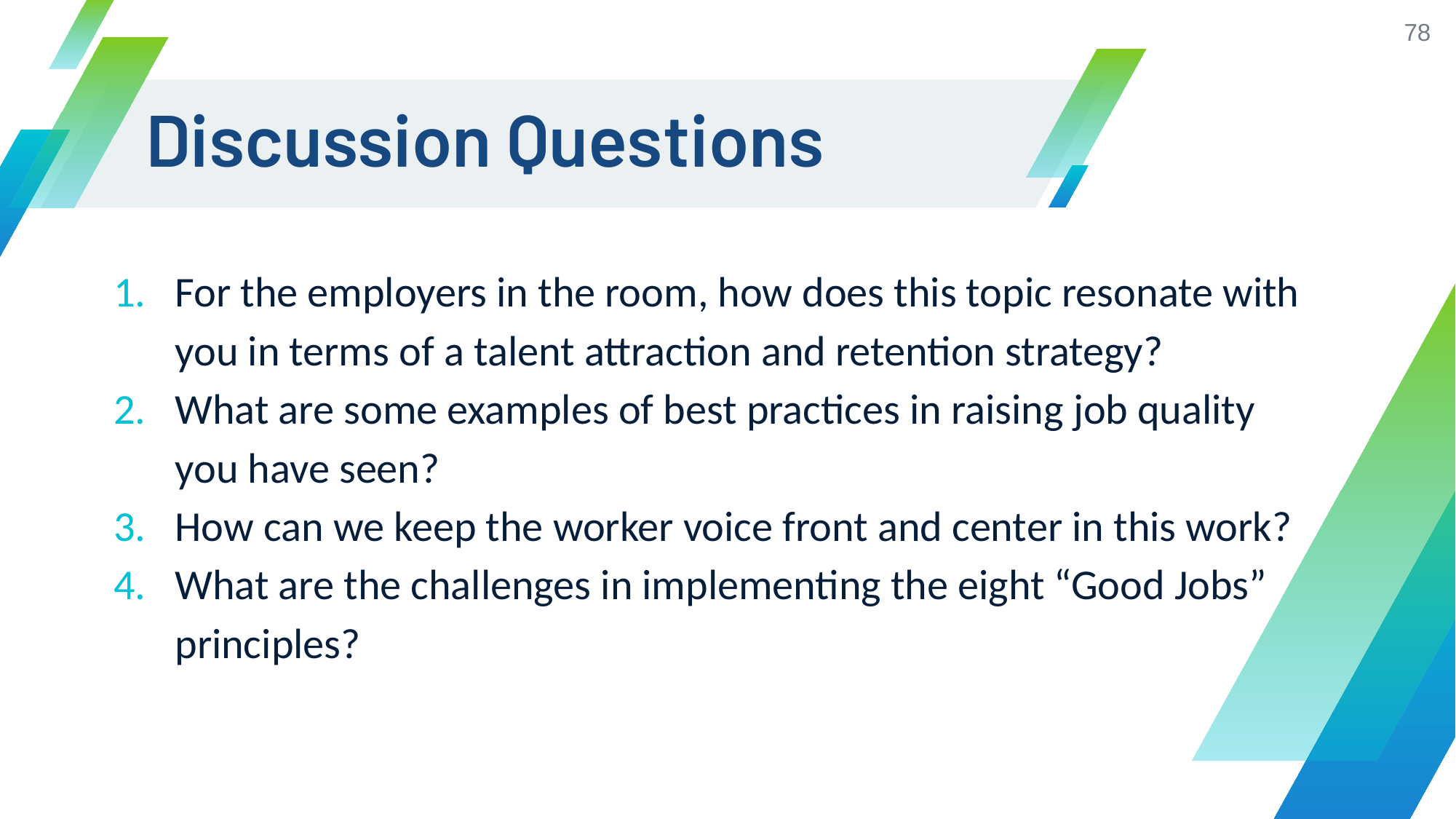

78
# Discussion Questions
For the employers in the room, how does this topic resonate with you in terms of a talent attraction and retention strategy?
What are some examples of best practices in raising job quality you have seen?
How can we keep the worker voice front and center in this work?
What are the challenges in implementing the eight “Good Jobs” principles?